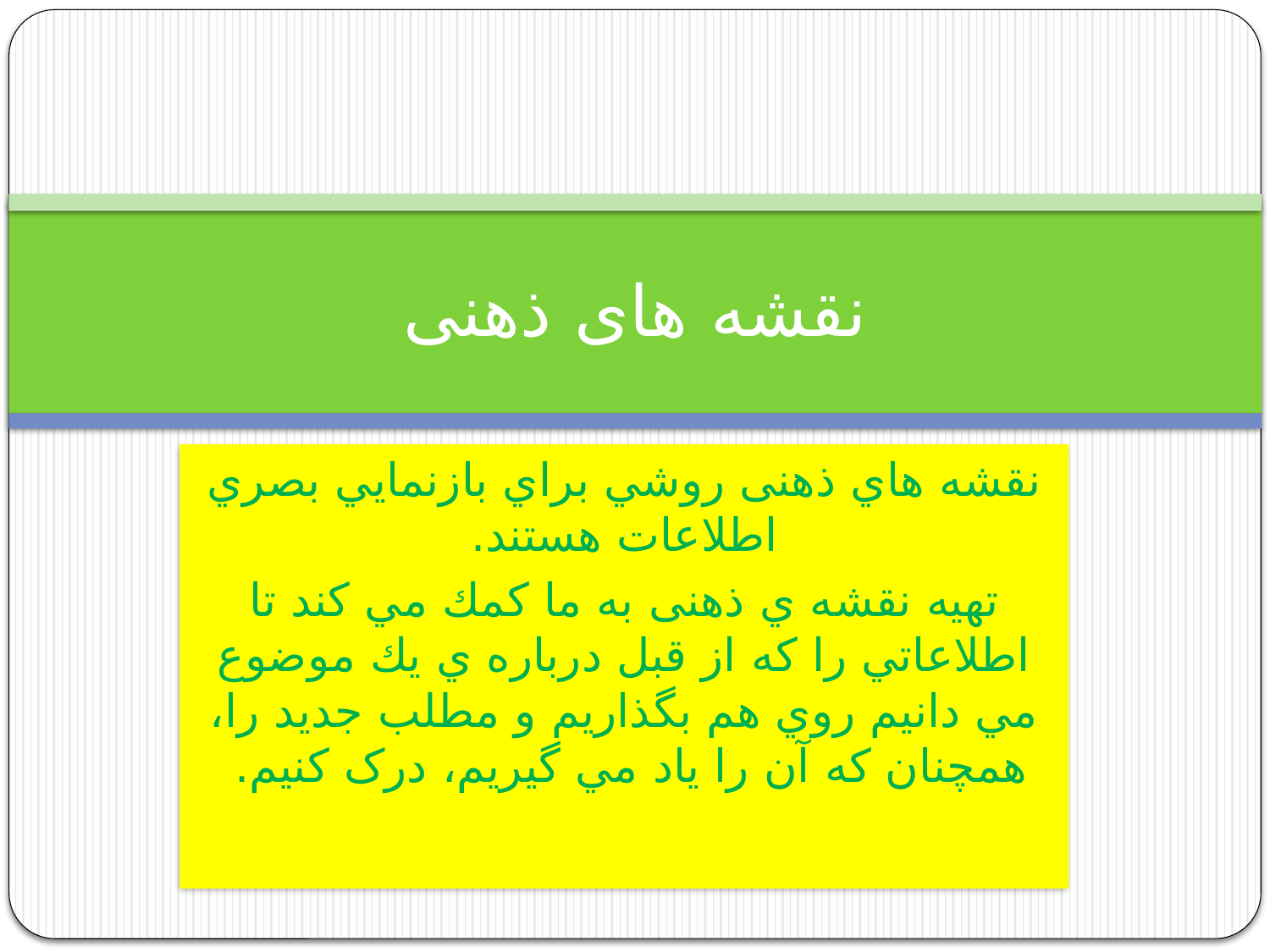

# نقشه های ذهنی
نقشه هاي ذهنی روشي براي بازنمايي بصري اطلاعات هستند.
تهیه نقشه ي ذهنی به ما كمك مي كند تا اطلاعاتي را كه از قبل درباره ي يك موضوع مي دانيم روي هم بگذاريم و مطلب جديد را، همچنان كه آن را ياد مي گيريم، درک کنیم.